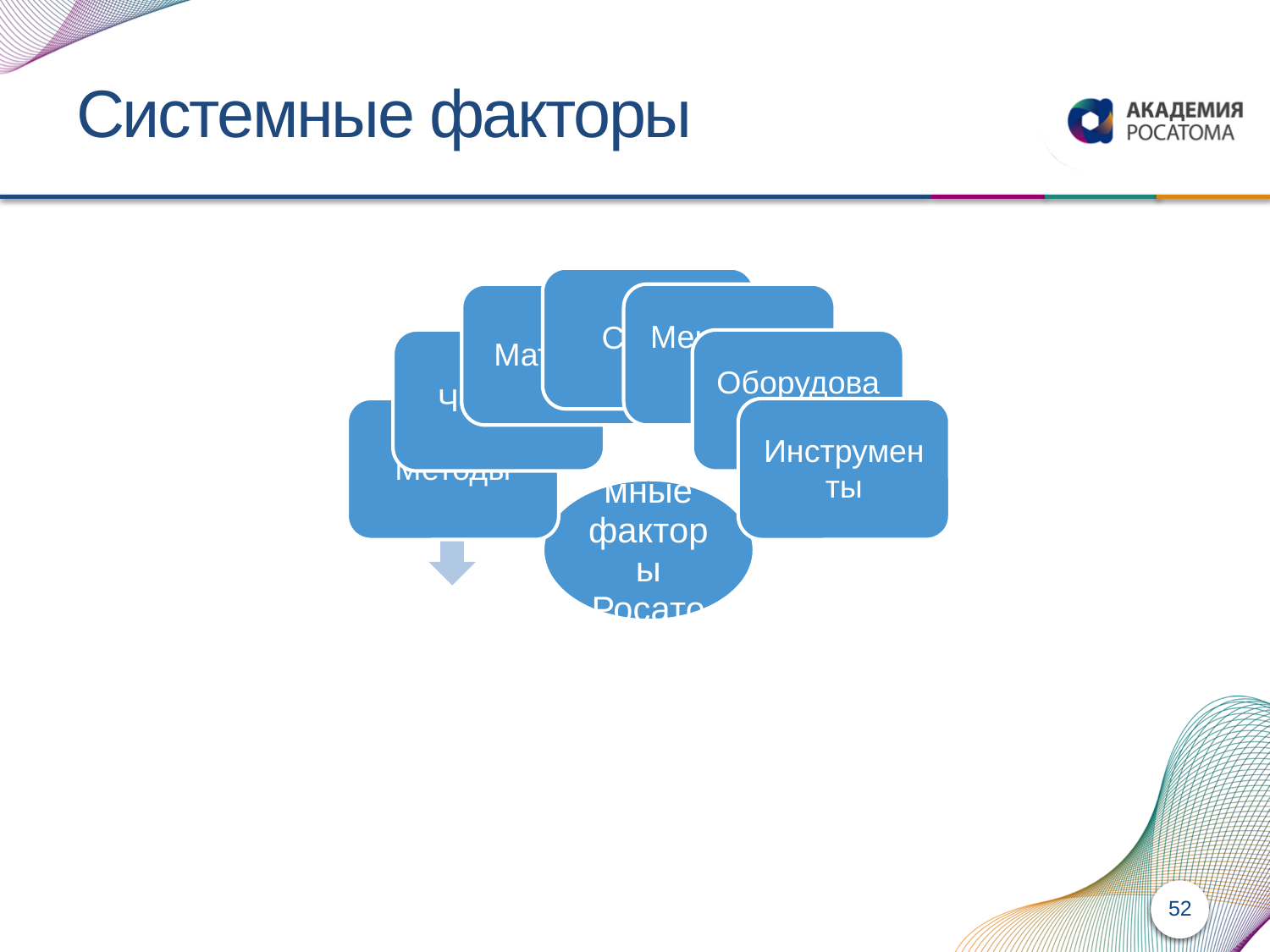

# Системные факторы
Методы
Человек
Материал
Среда
52